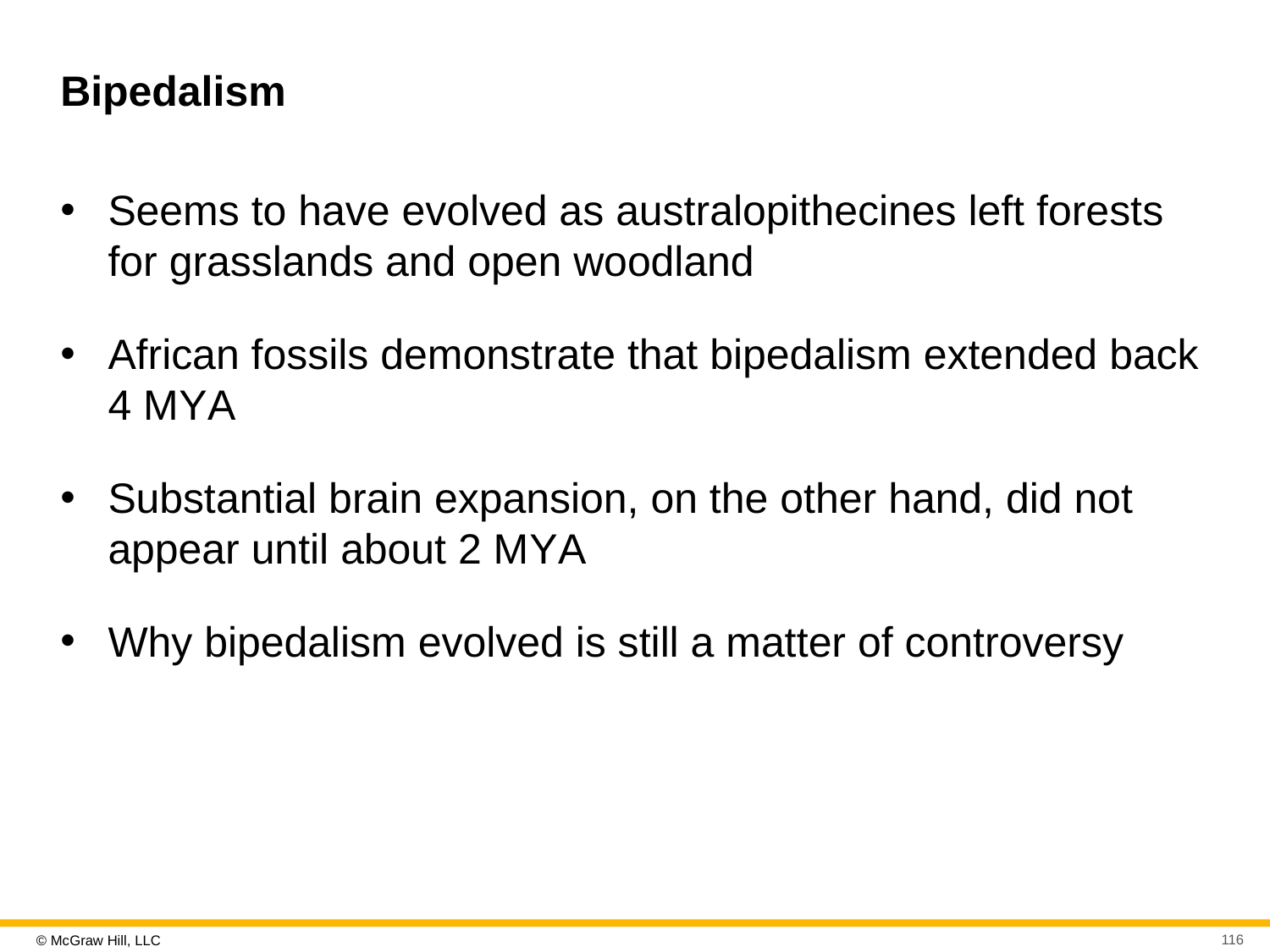

# Bipedalism
Seems to have evolved as australopithecines left forests for grasslands and open woodland
African fossils demonstrate that bipedalism extended back 4 M Y A
Substantial brain expansion, on the other hand, did not appear until about 2 M Y A
Why bipedalism evolved is still a matter of controversy
116